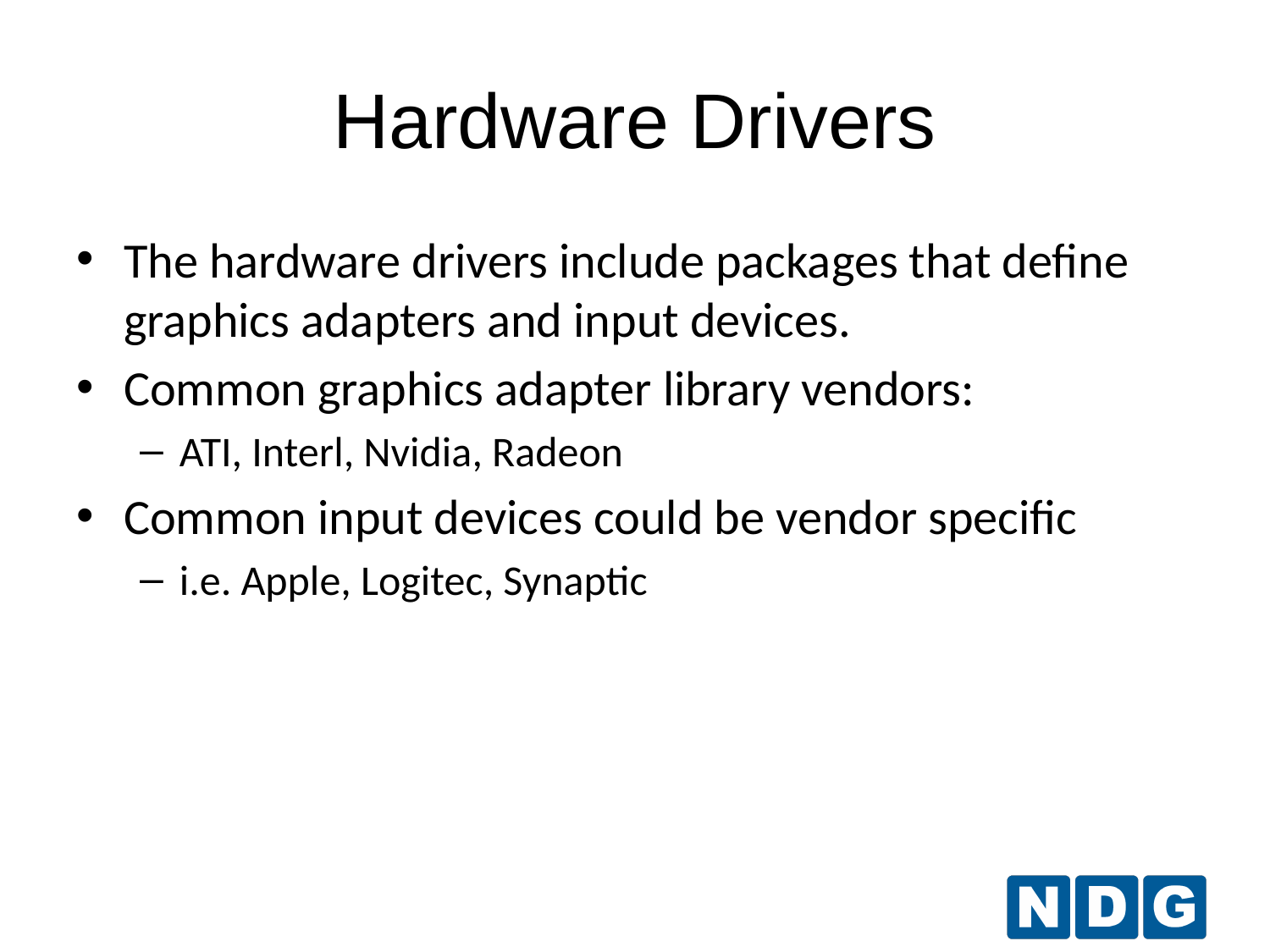

# Hardware Drivers
The hardware drivers include packages that define graphics adapters and input devices.
Common graphics adapter library vendors:
ATI, Interl, Nvidia, Radeon
Common input devices could be vendor specific
i.e. Apple, Logitec, Synaptic